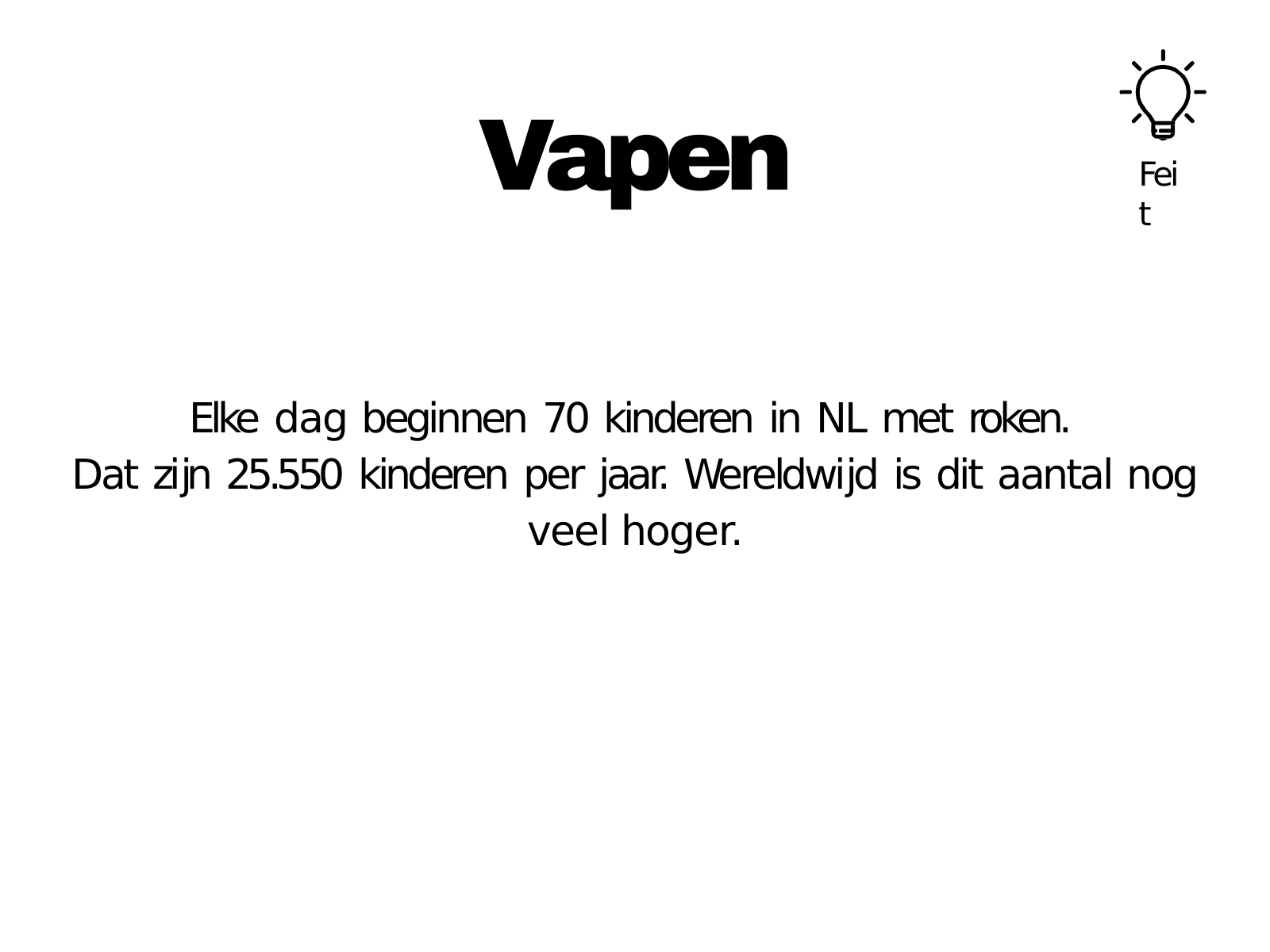

# Vapen
Feit
Elke dag beginnen 70 kinderen in NL met roken.
Dat zĳn 25.550 kinderen per jaar. Wereldwĳd is dit aantal nog veel hoger.